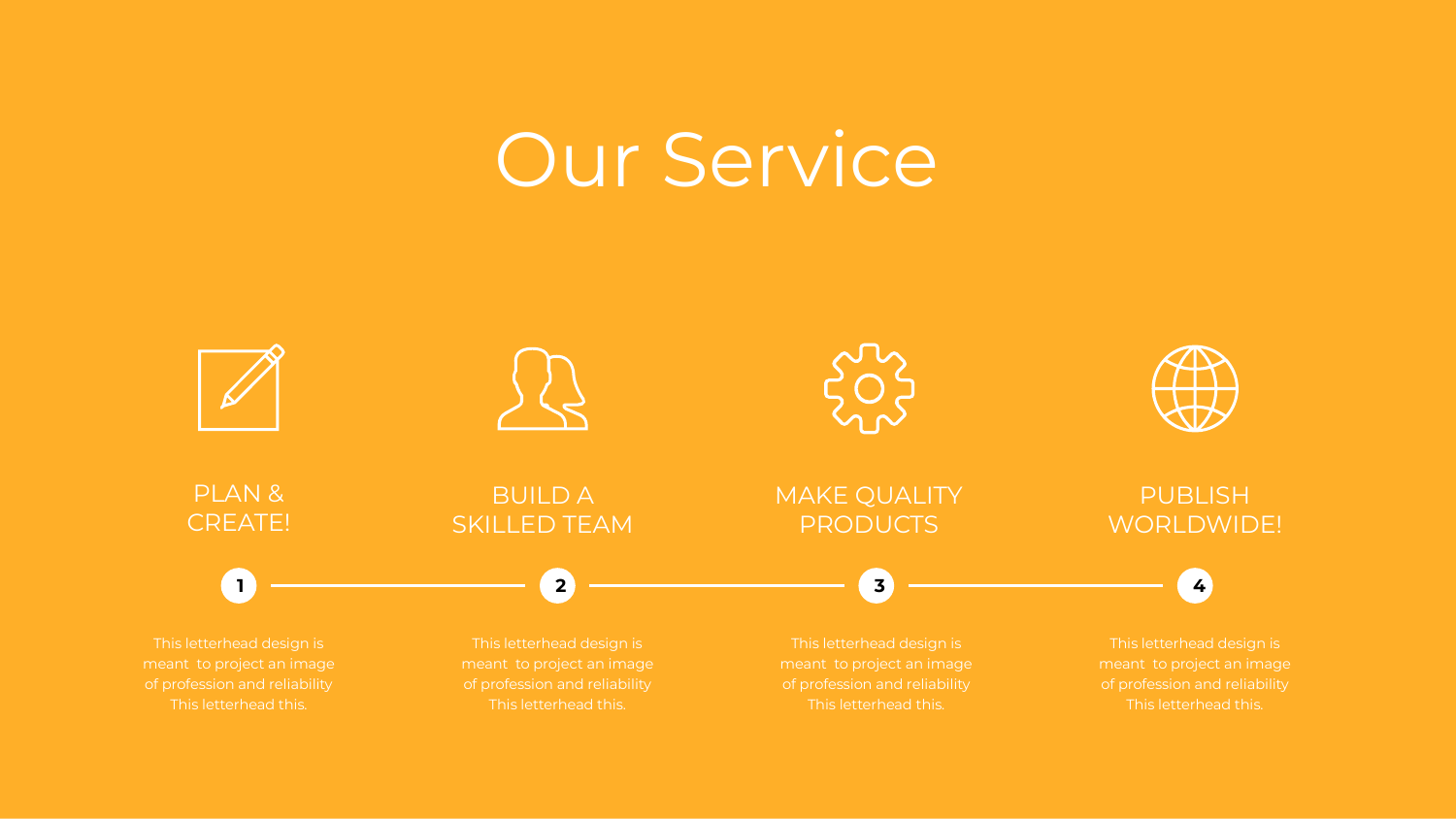

Our Service

PLAN &
CREATE!
BUILD A
SKILLED TEAM
MAKE QUALITY
PRODUCTS
PUBLISH
WORLDWIDE!

1

2

3

4
This letterhead design is meant  to project an image of profession and reliability This letterhead this.
This letterhead design is meant  to project an image of profession and reliability This letterhead this.
This letterhead design is meant  to project an image of profession and reliability This letterhead this.
This letterhead design is meant  to project an image of profession and reliability This letterhead this.